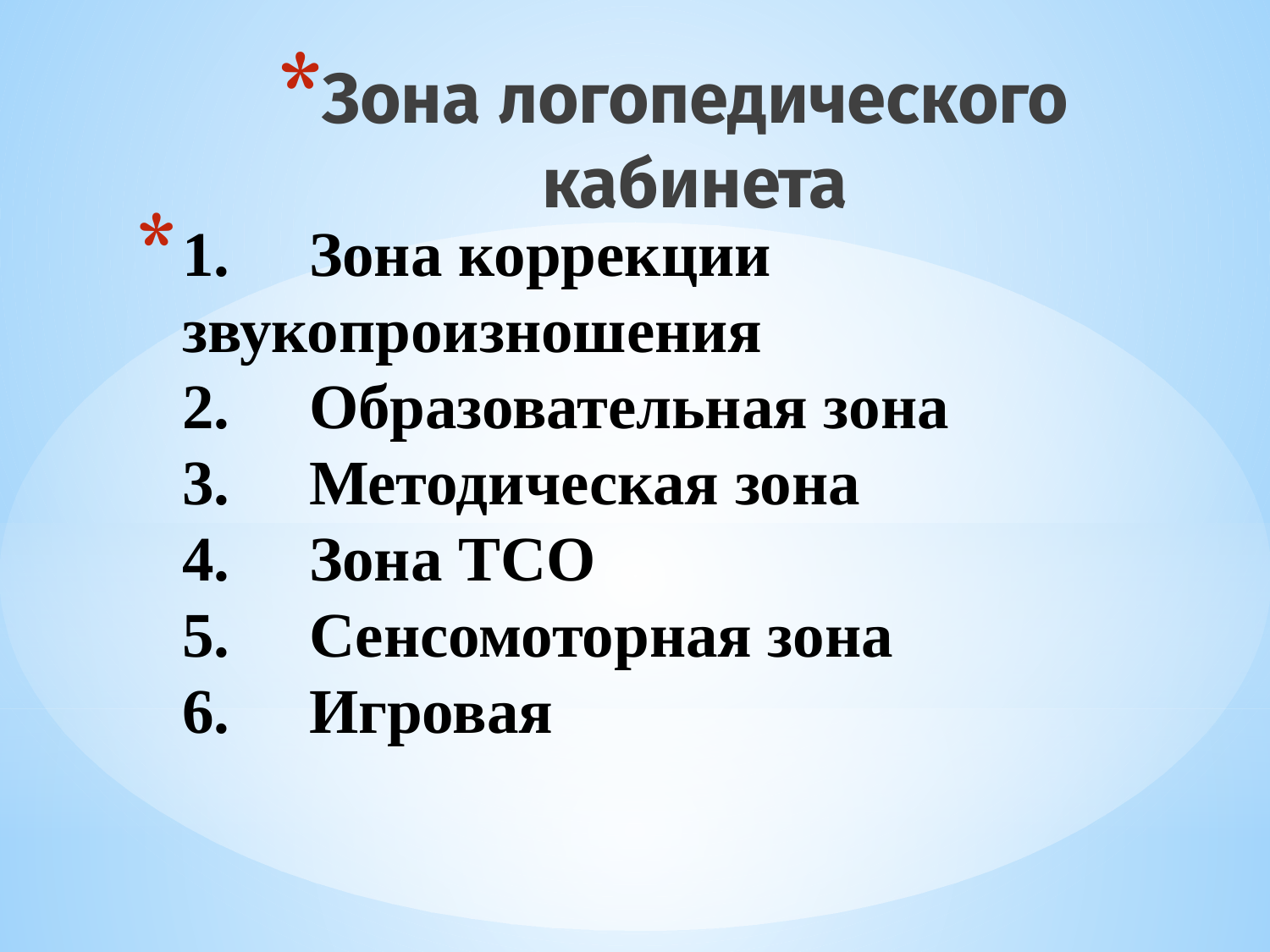

Зона логопедического  кабинета
# 1.	Зона коррекции звукопроизношения 2.	Образовательная зона 3.	Методическая зона 4.	Зона ТСО 5.	Сенсомоторная зона 6.	Игровая